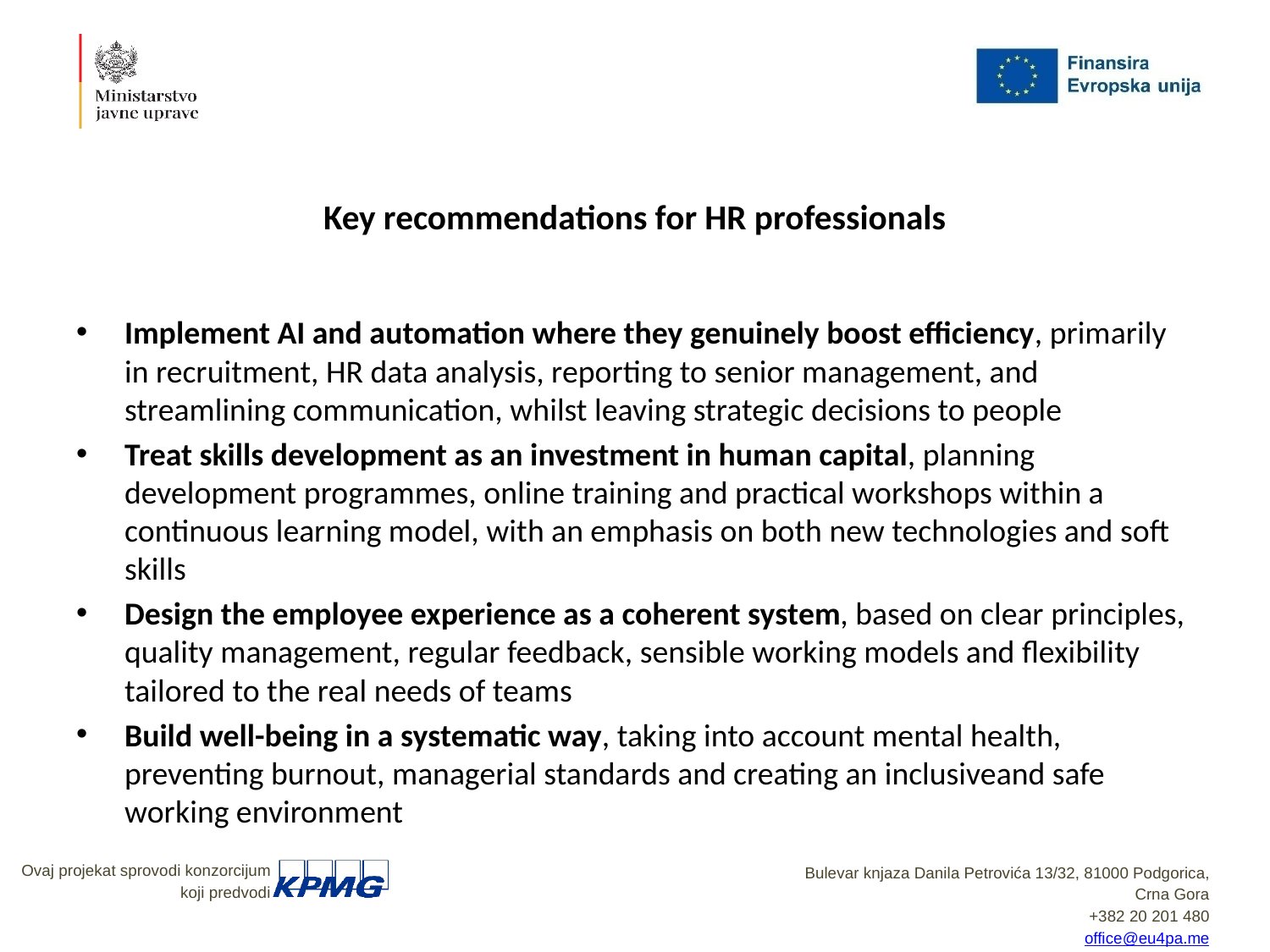

# Key recommendations for HR professionals

Implement AI and automation where they genuinely boost efficiency, primarily in recruitment, HR data analysis, reporting to senior management, and streamlining communication, whilst leaving strategic decisions to people
Treat skills development as an investment in human capital, planning development programmes, online training and practical workshops within a continuous learning model, with an emphasis on both new technologies and soft skills
Design the employee experience as a coherent system, based on clear principles, quality management, regular feedback, sensible working models and flexibility tailored to the real needs of teams
Build well-being in a systematic way, taking into account mental health, preventing burnout, managerial standards and creating an inclusiveand safe working environment